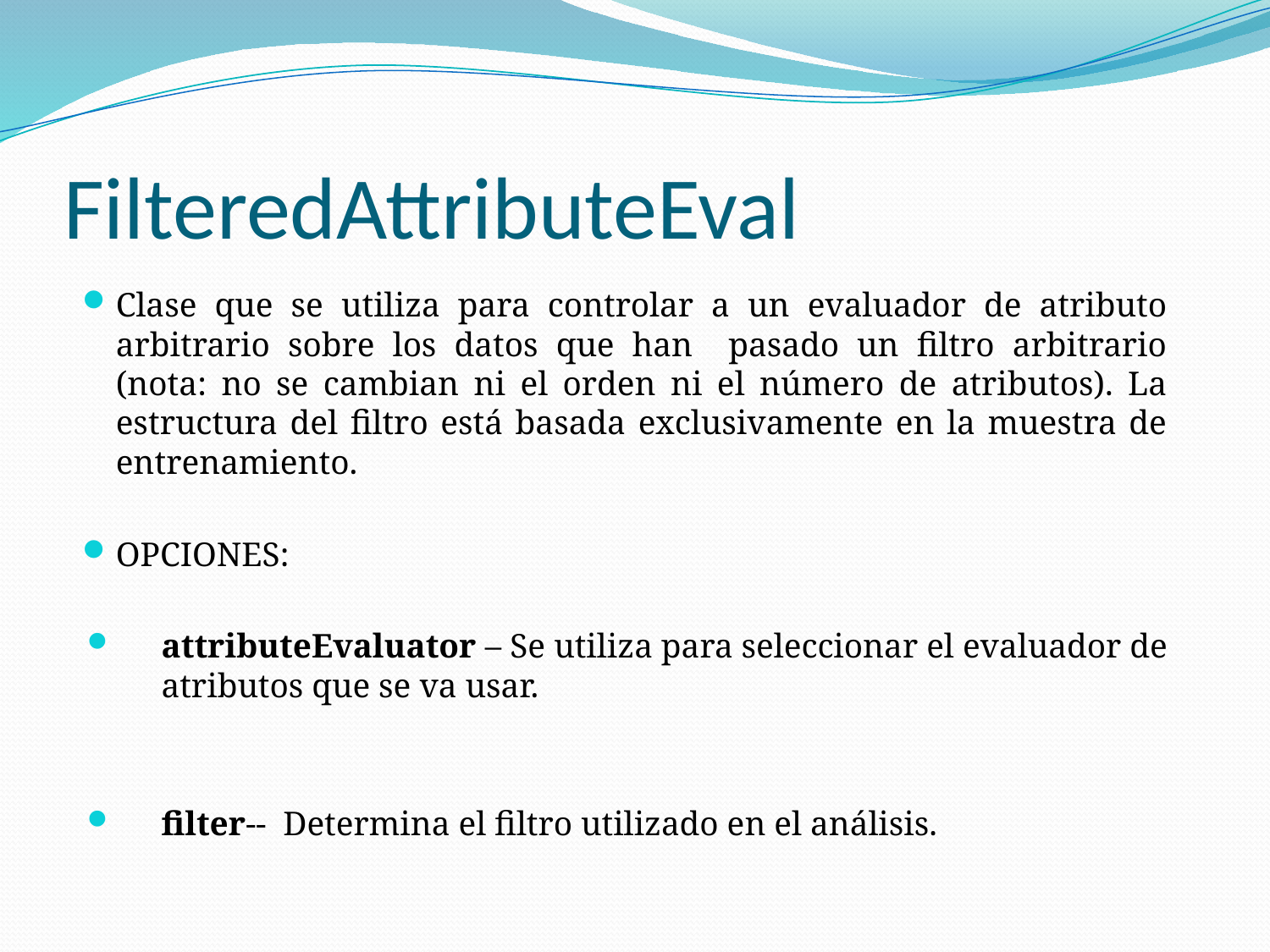

# FilteredAttributeEval
Clase que se utiliza para controlar a un evaluador de atributo arbitrario sobre los datos que han  pasado un filtro arbitrario (nota: no se cambian ni el orden ni el número de atributos). La estructura del filtro está basada exclusivamente en la muestra de entrenamiento.

OPCIONES:

attributeEvaluator – Se utiliza para seleccionar el evaluador de atributos que se va usar.

filter--  Determina el filtro utilizado en el análisis.